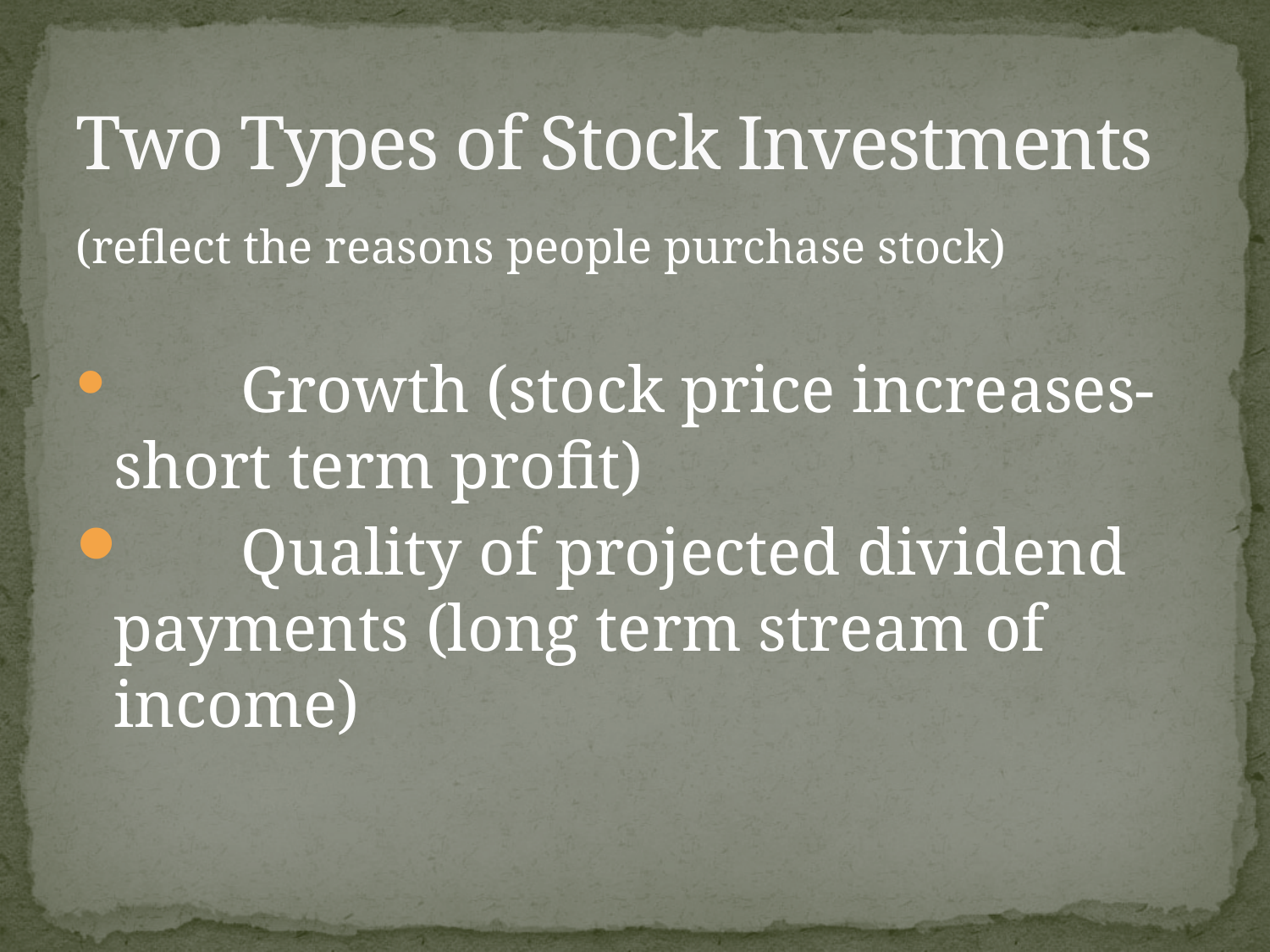

# Two Types of Stock Investments
(reflect the reasons people purchase stock)

	Growth (stock price increases-short term profit)
	Quality of projected dividend payments (long term stream of income)